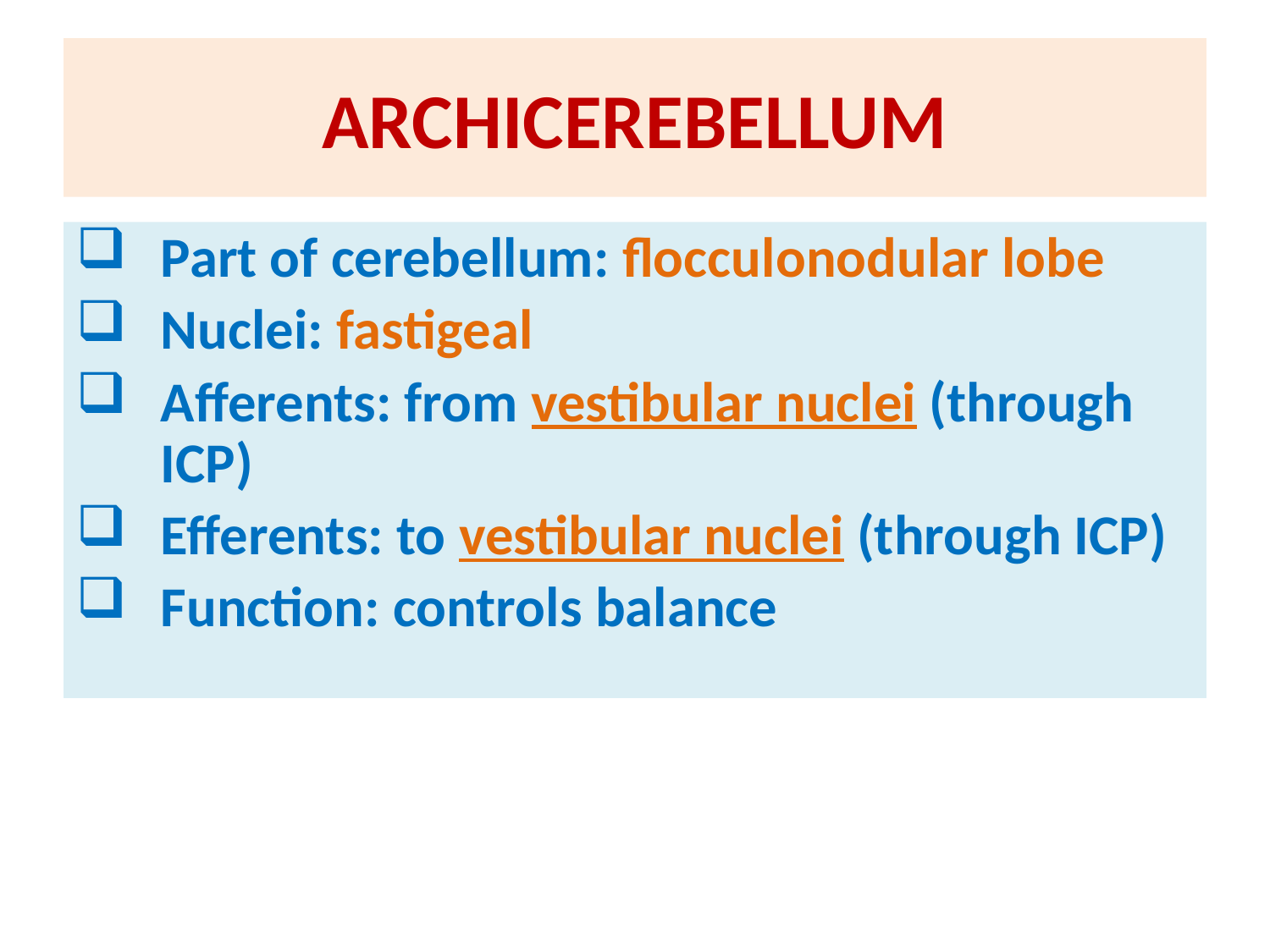

# ARCHICEREBELLUM
Part of cerebellum: flocculonodular lobe
Nuclei: fastigeal
Afferents: from vestibular nuclei (through ICP)
Efferents: to vestibular nuclei (through ICP)
Function: controls balance